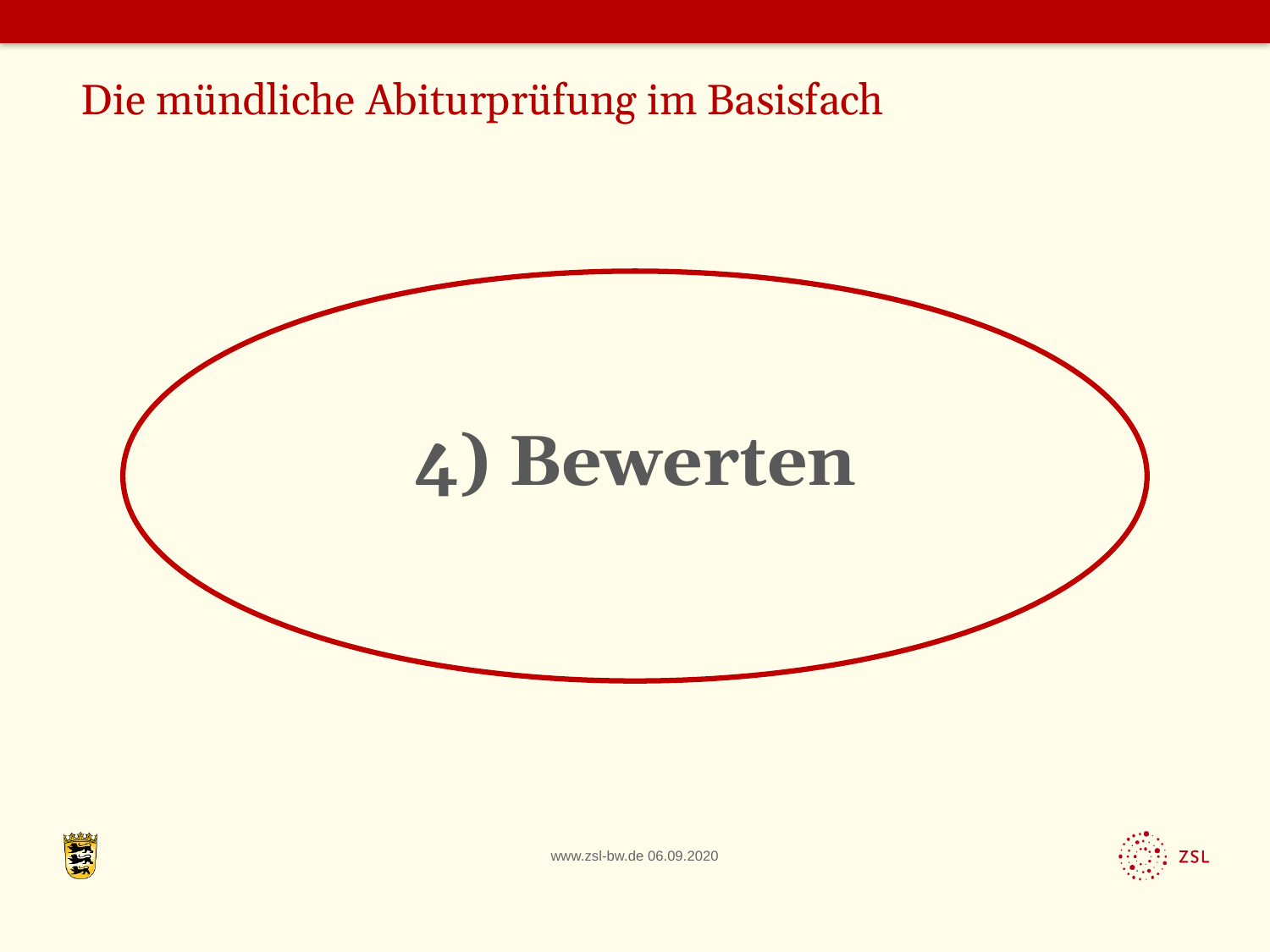

Die mündliche Abiturprüfung im Basisfach
4) Bewerten